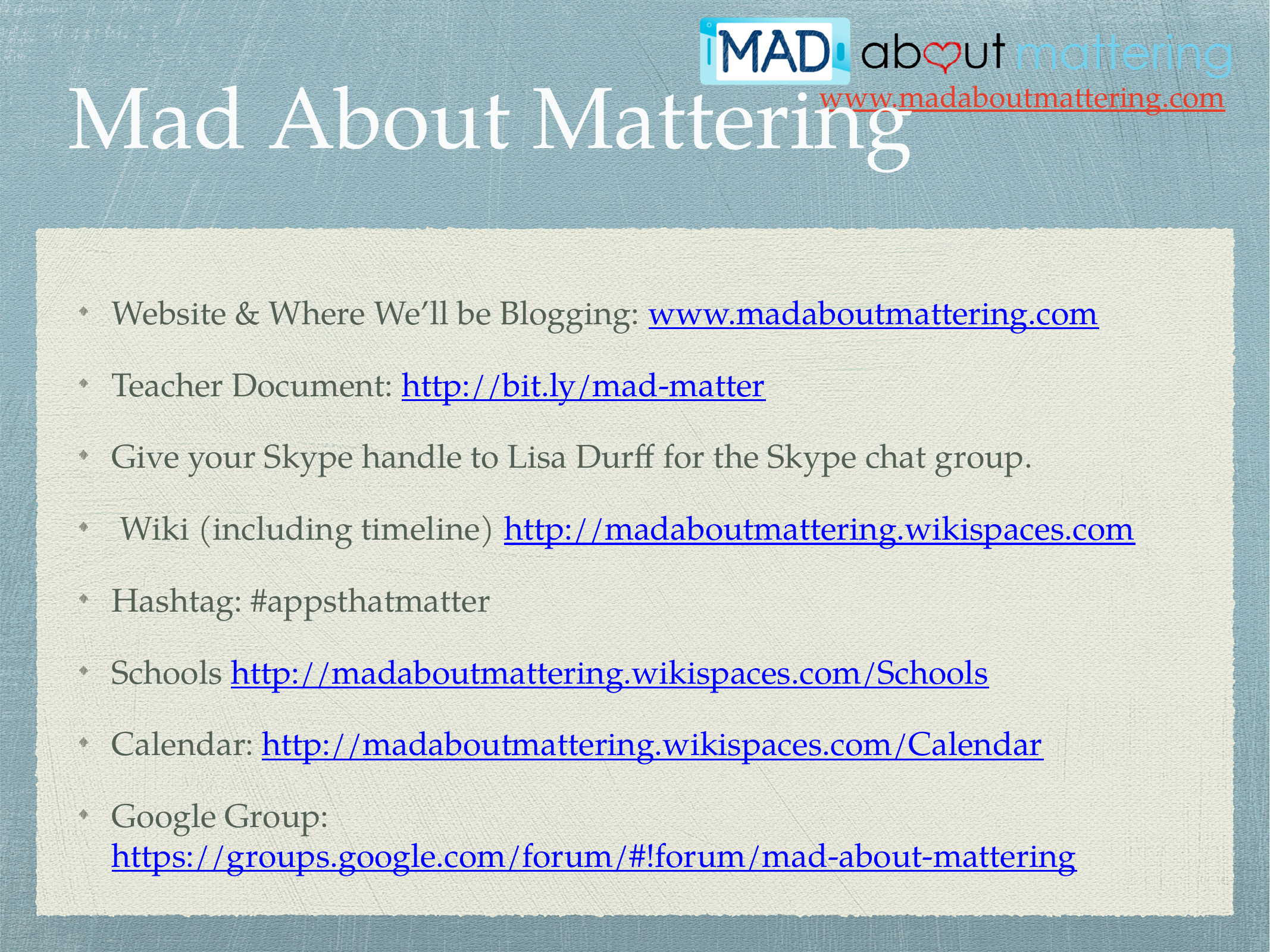

# Mad About Mattering
Website & Where We’ll be Blogging: www.madaboutmattering.com
Teacher Document: http://bit.ly/mad-matter
Give your Skype handle to Lisa Durff for the Skype chat group.
 Wiki (including timeline) http://madaboutmattering.wikispaces.com
Hashtag: #appsthatmatter
Schools http://madaboutmattering.wikispaces.com/Schools
Calendar: http://madaboutmattering.wikispaces.com/Calendar
Google Group: https://groups.google.com/forum/#!forum/mad-about-mattering